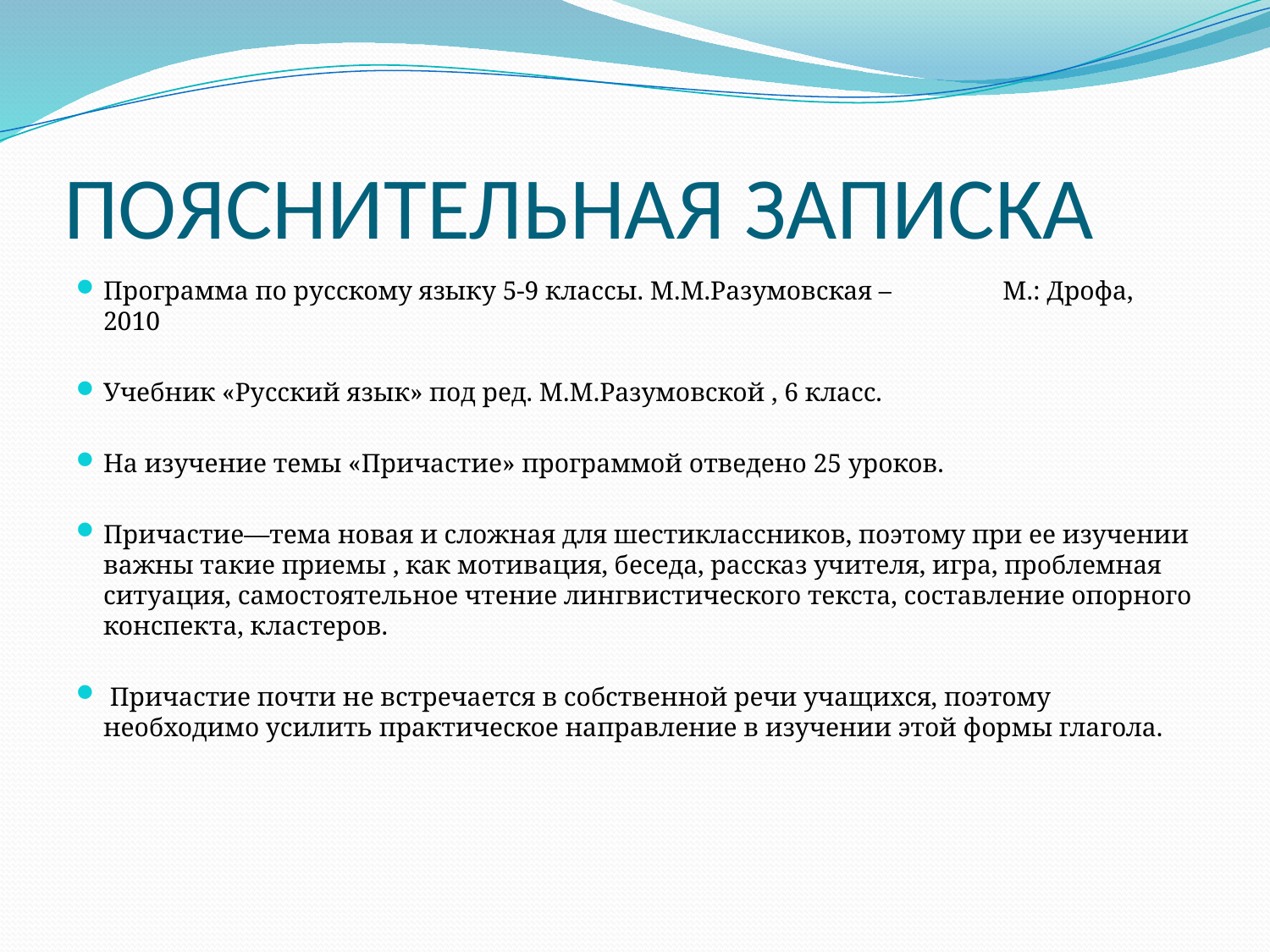

# ПОЯСНИТЕЛЬНАЯ ЗАПИСКА
Программа по русскому языку 5-9 классы. М.М.Разумовская –                 М.: Дрофа, 2010

Учебник «Русский язык» под ред. М.М.Разумовской , 6 класс.

На изучение темы «Причастие» программой отведено 25 уроков.

Причастие—тема новая и сложная для шестиклассников, поэтому при ее изучении важны такие приемы , как мотивация, беседа, рассказ учителя, игра, проблемная ситуация, самостоятельное чтение лингвистического текста, составление опорного конспекта, кластеров.

 Причастие почти не встречается в собственной речи учащихся, поэтому необходимо усилить практическое направление в изучении этой формы глагола.